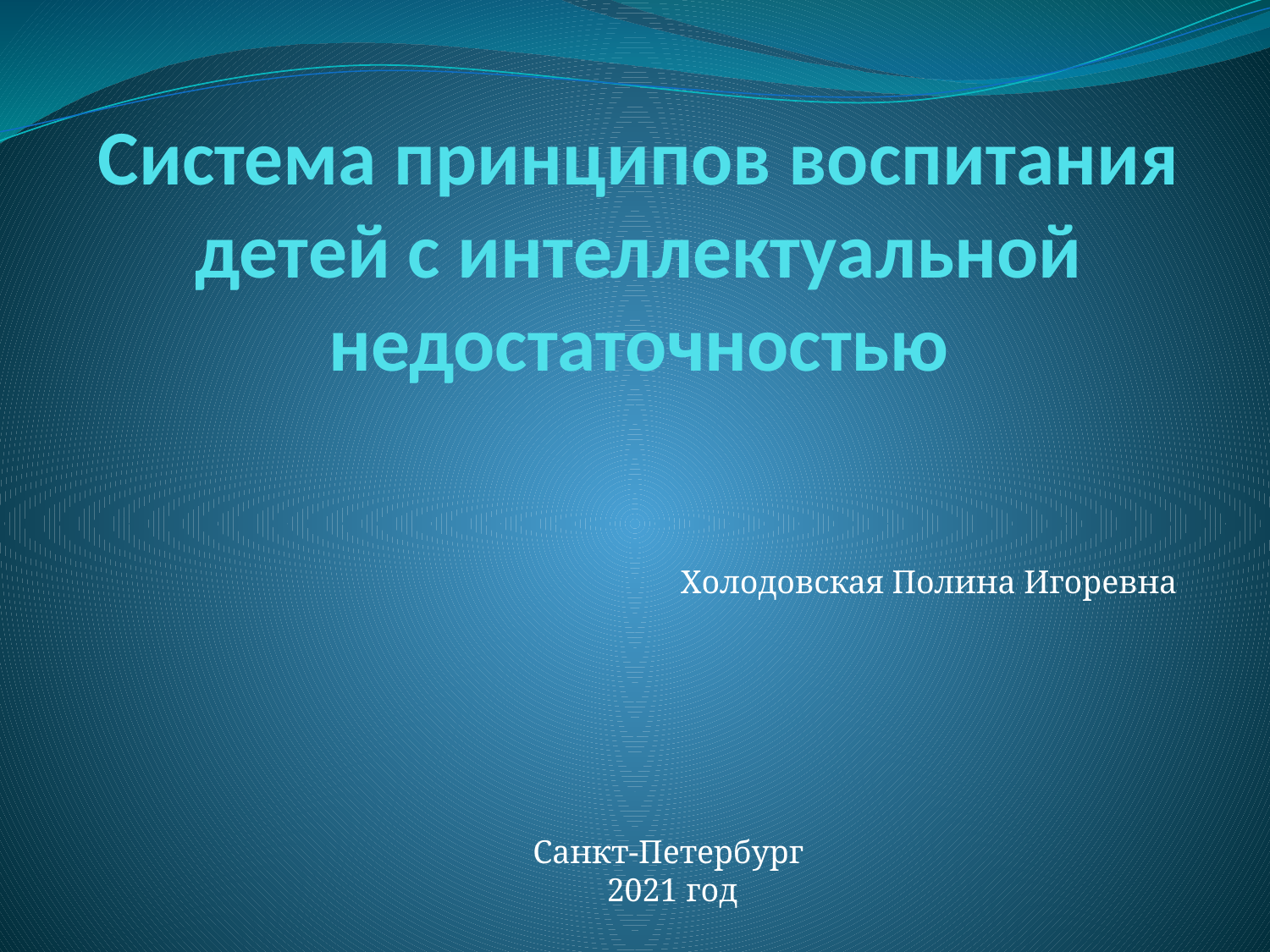

# Система принципов воспитания детей с интеллектуальной недостаточностью
Холодовская Полина Игоревна
Санкт-Петербург
2021 год